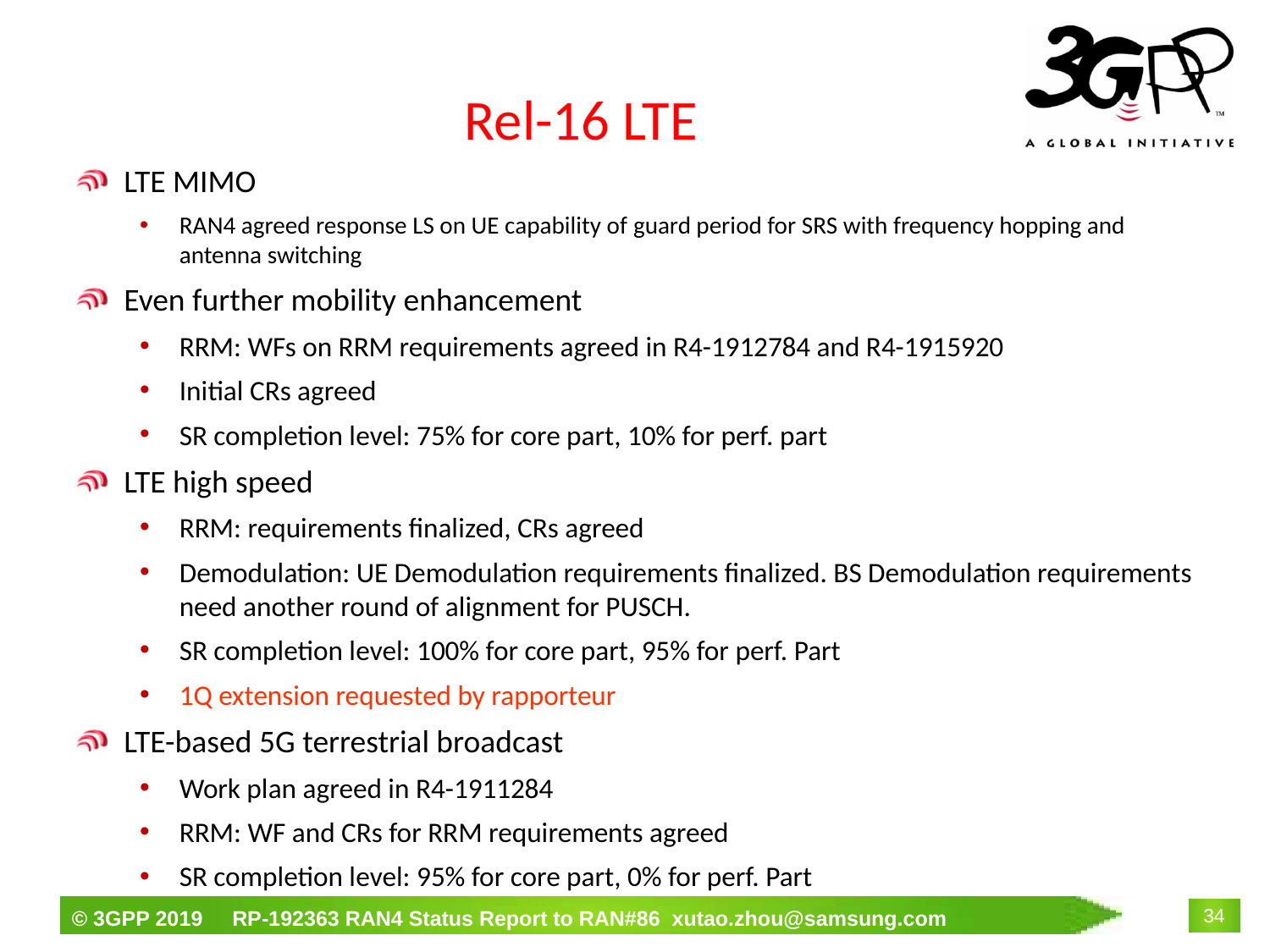

# Rel-16 LTE
LTE MIMO
RAN4 agreed response LS on UE capability of guard period for SRS with frequency hopping and antenna switching
Even further mobility enhancement
RRM: WFs on RRM requirements agreed in R4-1912784 and R4-1915920
Initial CRs agreed
SR completion level: 75% for core part, 10% for perf. part
LTE high speed
RRM: requirements finalized, CRs agreed
Demodulation: UE Demodulation requirements finalized. BS Demodulation requirements need another round of alignment for PUSCH.
SR completion level: 100% for core part, 95% for perf. Part
1Q extension requested by rapporteur
LTE-based 5G terrestrial broadcast
Work plan agreed in R4-1911284
RRM: WF and CRs for RRM requirements agreed
SR completion level: 95% for core part, 0% for perf. Part